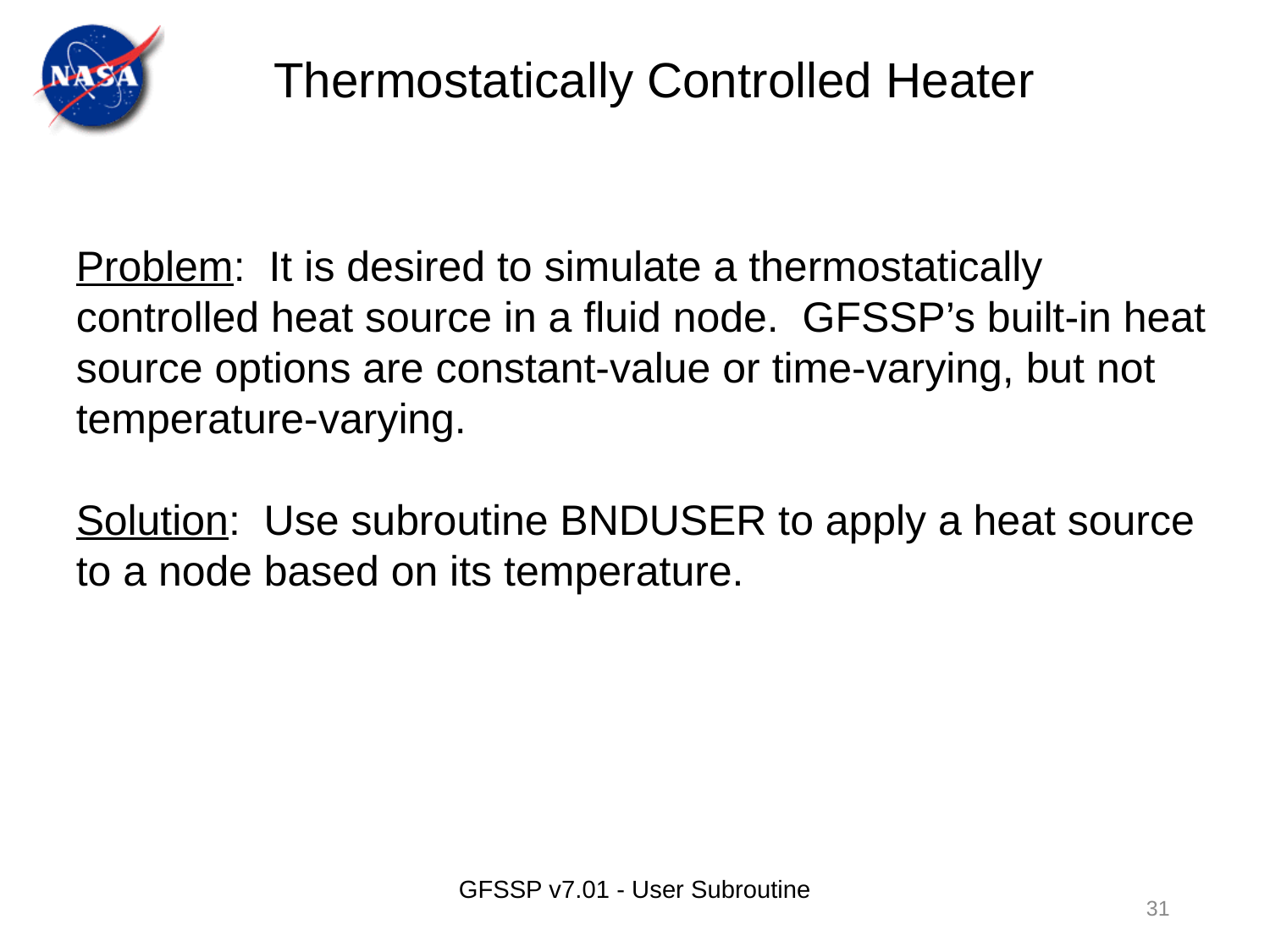

Thermostatically Controlled Heater
Problem:  It is desired to simulate a thermostatically controlled heat source in a fluid node.  GFSSP’s built-in heat source options are constant-value or time-varying, but not temperature-varying.

Solution:  Use subroutine BNDUSER to apply a heat source to a node based on its temperature.
GFSSP v7.01 - User Subroutine
31